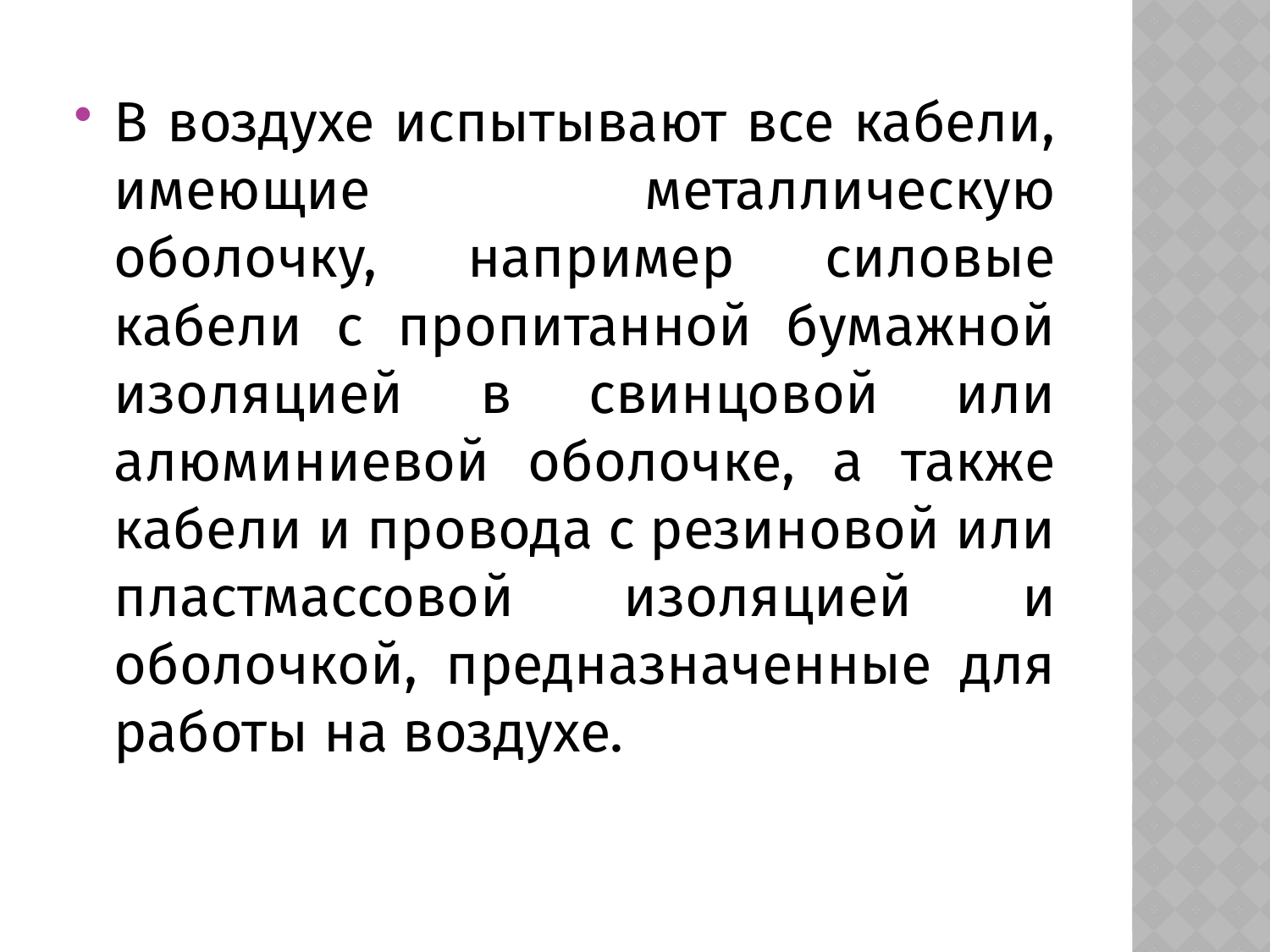

#
В воздухе испытывают все кабели, имеющие металлическую оболочку, например силовые кабели с пропитанной бумажной изоляцией в свинцовой или алюминиевой оболочке, а также кабели и провода с резиновой или пластмассовой изоляцией и оболочкой, предназначенные для работы на воздухе.